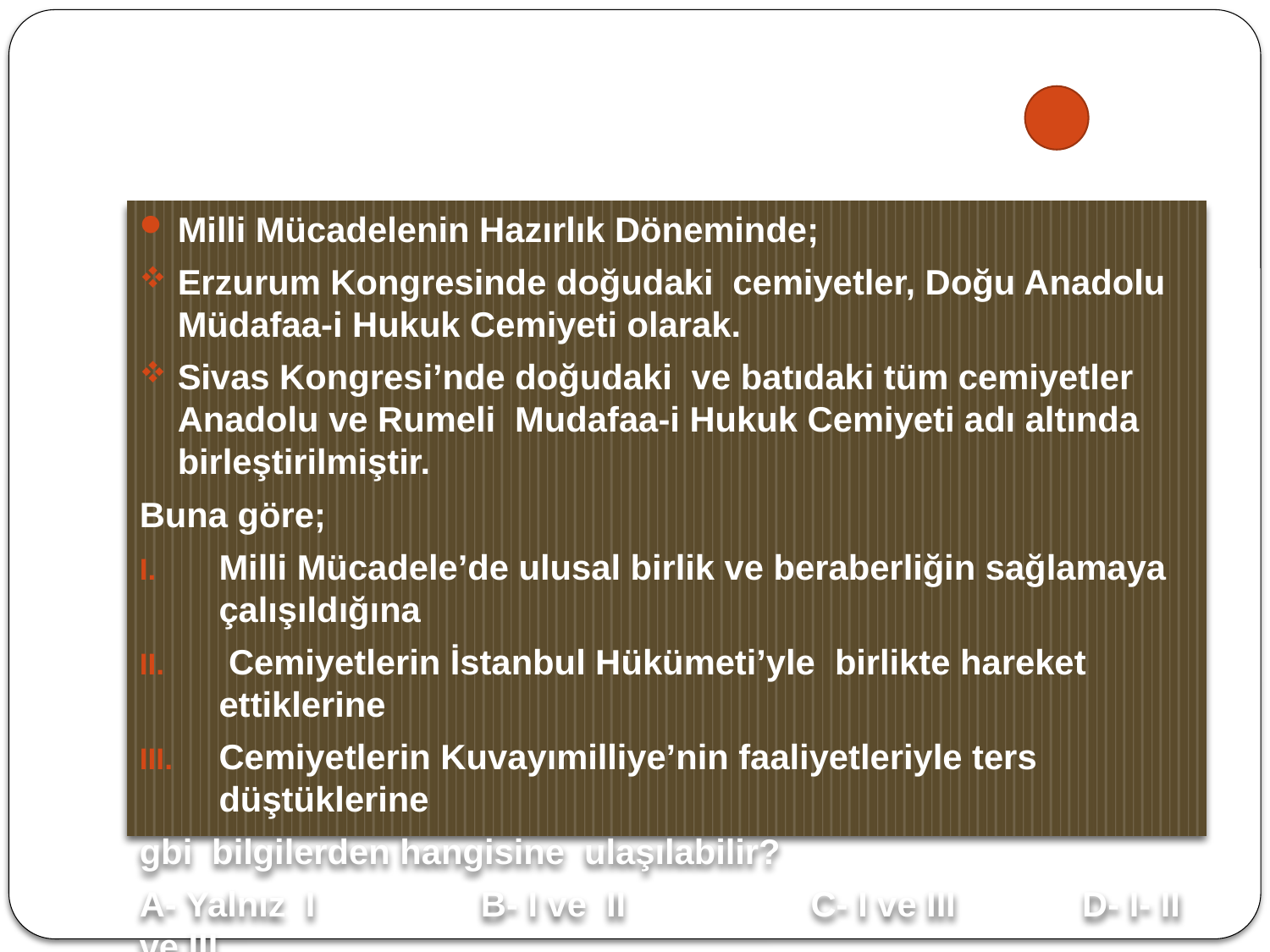

#

Milli Mücadelenin Hazırlık Döneminde;
Erzurum Kongresinde doğudaki  cemiyetler, Doğu Anadolu Müdafaa-i Hukuk Cemiyeti olarak.
Sivas Kongresi’nde doğudaki  ve batıdaki tüm cemiyetler Anadolu ve Rumeli  Mudafaa-i Hukuk Cemiyeti adı altında  birleştirilmiştir.
Buna göre;
Milli Mücadele’de ulusal birlik ve beraberliğin sağlamaya çalışıldığına
 Cemiyetlerin İstanbul Hükümeti’yle  birlikte hareket ettiklerine
Cemiyetlerin Kuvayımilliye’nin faaliyetleriyle ters düştüklerine
gbi  bilgilerden hangisine  ulaşılabilir?
A- Yalnız  I                 B- I ve  II                   C- I ve III             D- I- II ve III